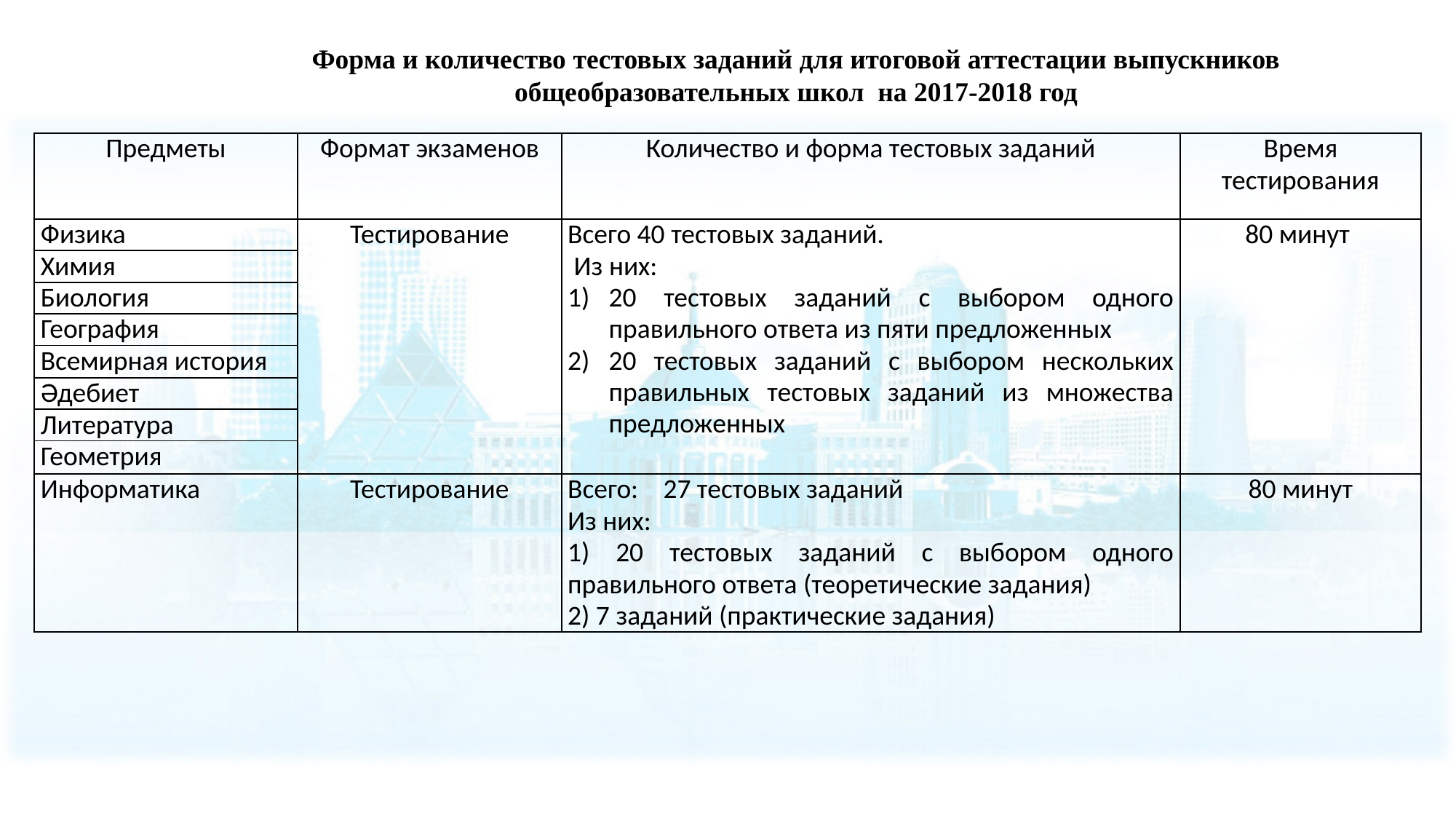

Форма и количество тестовых заданий для итоговой аттестации выпускников общеобразовательных школ  на 2017-2018 год
| Предметы | Формат экзаменов | Количество и форма тестовых заданий | Время тестирования |
| --- | --- | --- | --- |
| Физика | Тестирование | Всего 40 тестовых заданий.  Из них: 20 тестовых заданий с выбором одного правильного ответа из пяти предложенных 20 тестовых заданий с выбором нескольких правильных тестовых заданий из множества предложенных | 80 минут |
| Химия |  |  |  |
| Биология |  |  |  |
| География |  |  |  |
| Всемирная история |  |  |  |
| Әдебиет |  |  |  |
| Литература |  |  |  |
| Геометрия |  |  |  |
| Информатика | Тестирование | Всего: 27 тестовых заданий Из них: 1) 20 тестовых заданий с выбором одного правильного ответа (теоретические задания) 2) 7 заданий (практические задания) | 80 минут |